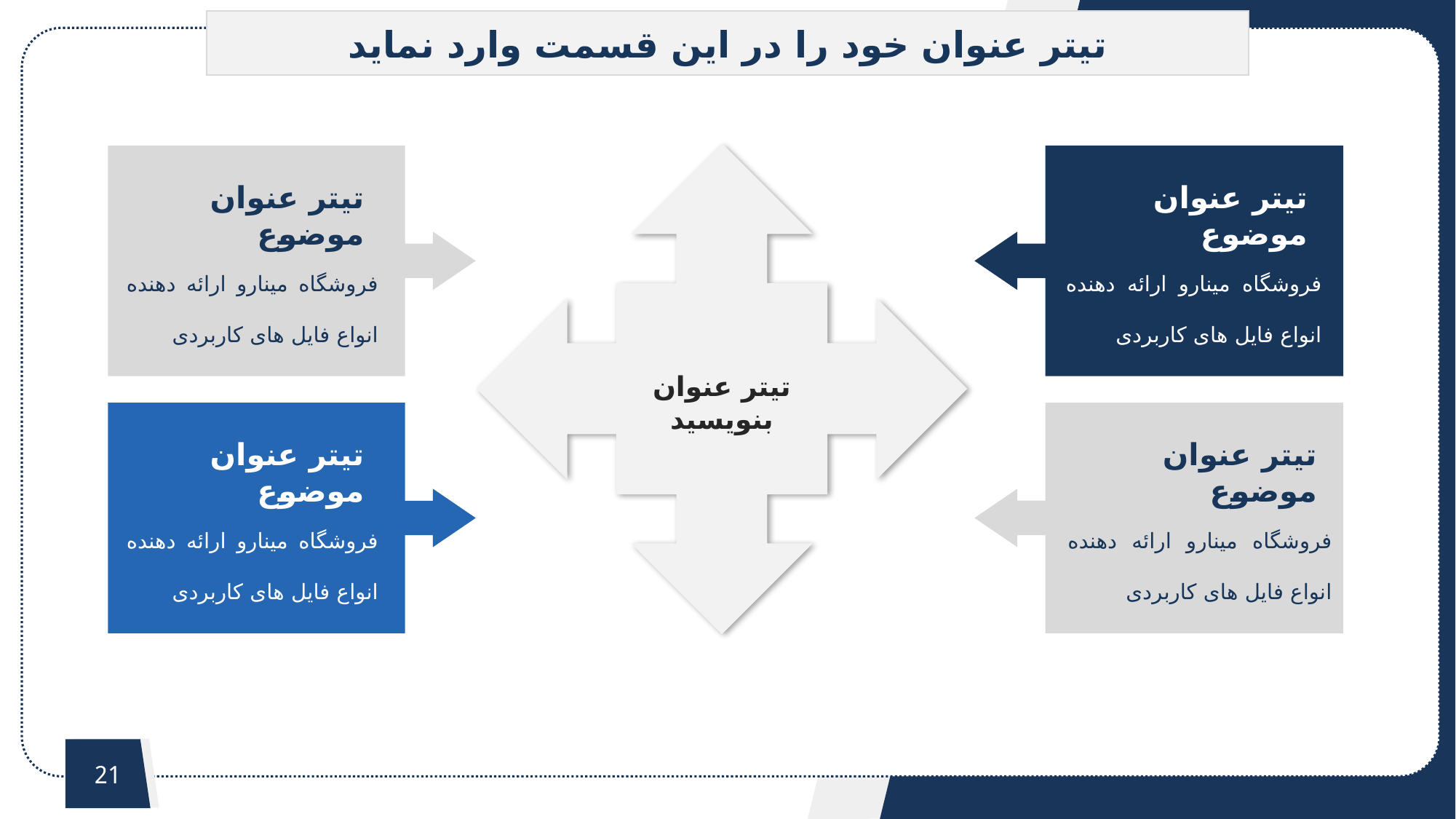

تیتر عنوان خود را در این قسمت وارد نماید

تیتر عنوان بنویسید

تیتر عنوان موضوع
فروشگاه مینارو ارائه دهنده انواع فایل های کاربردی

تیتر عنوان موضوع
فروشگاه مینارو ارائه دهنده انواع فایل های کاربردی

تیتر عنوان موضوع
فروشگاه مینارو ارائه دهنده انواع فایل های کاربردی

تیتر عنوان موضوع
فروشگاه مینارو ارائه دهنده انواع فایل های کاربردی
21